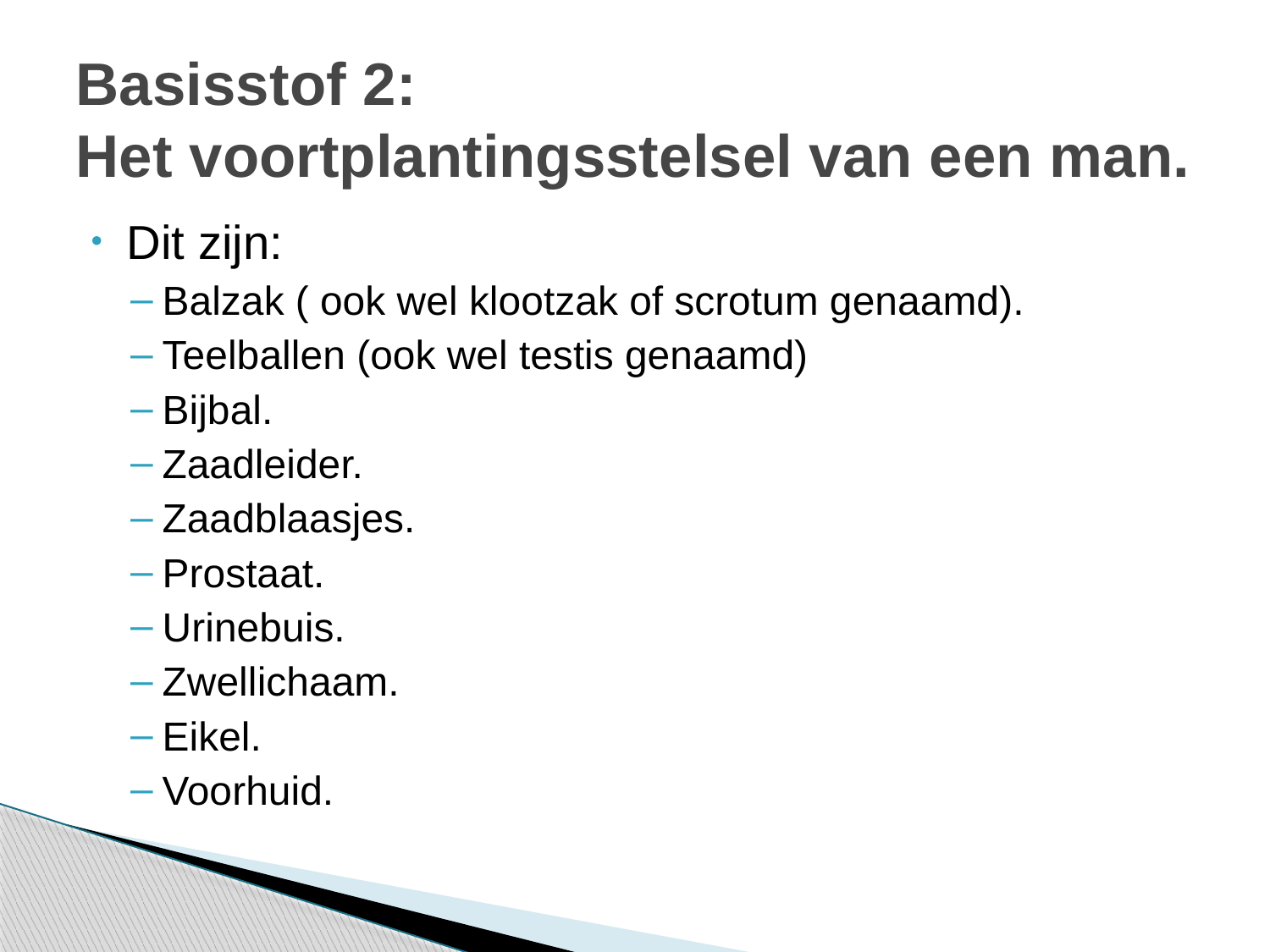

# Basisstof 2: Het voortplantingsstelsel van een man.
Dit zijn:
Balzak ( ook wel klootzak of scrotum genaamd).
Teelballen (ook wel testis genaamd)
Bijbal.
Zaadleider.
Zaadblaasjes.
Prostaat.
Urinebuis.
Zwellichaam.
Eikel.
Voorhuid.